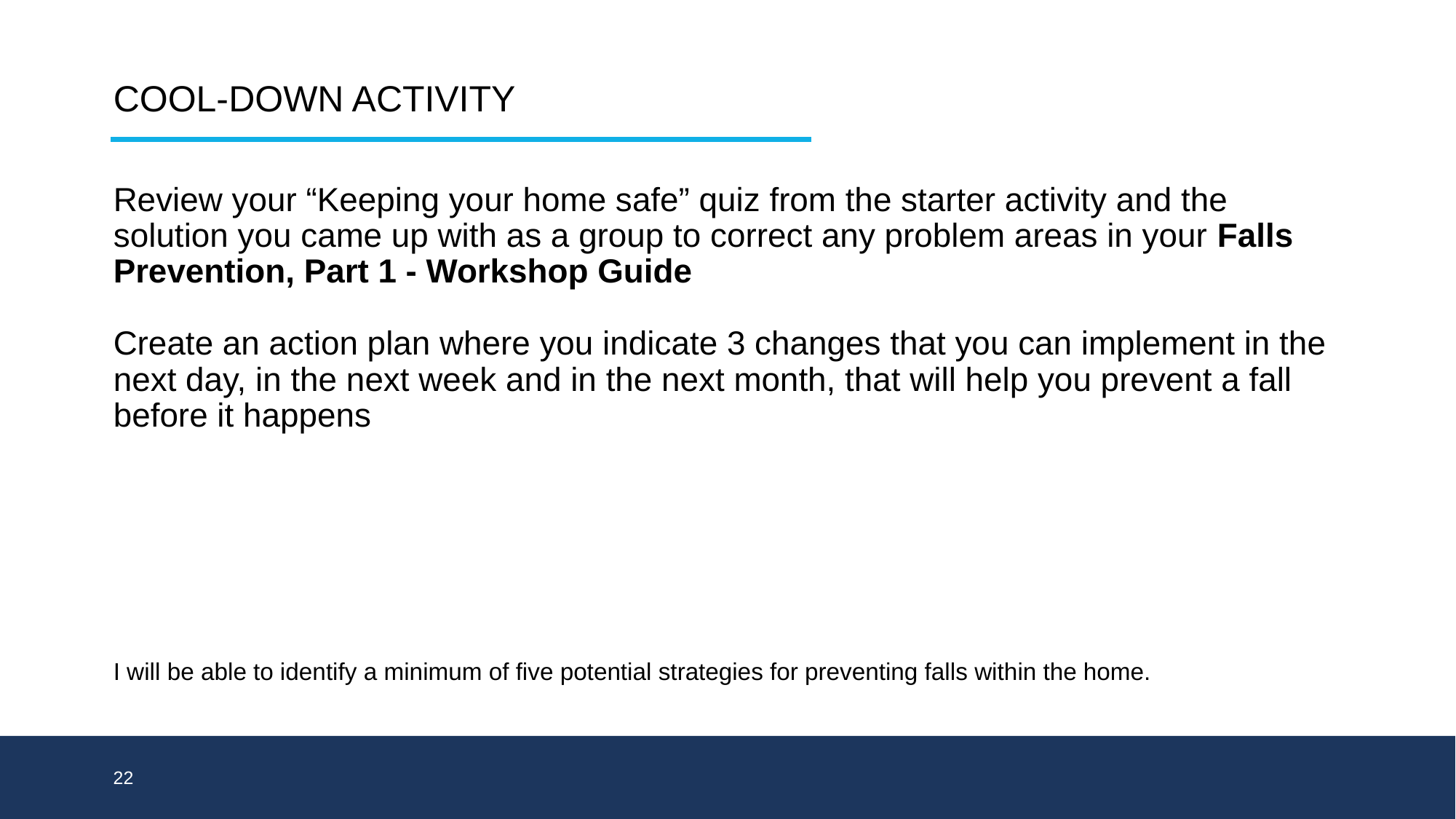

# Cool-down Activity
Review your “Keeping your home safe” quiz from the starter activity and the solution you came up with as a group to correct any problem areas in your Falls Prevention, Part 1 - Workshop Guide

Create an action plan where you indicate 3 changes that you can implement in the next day, in the next week and in the next month, that will help you prevent a fall before it happens

I will be able to identify a minimum of five potential strategies for preventing falls within the home.